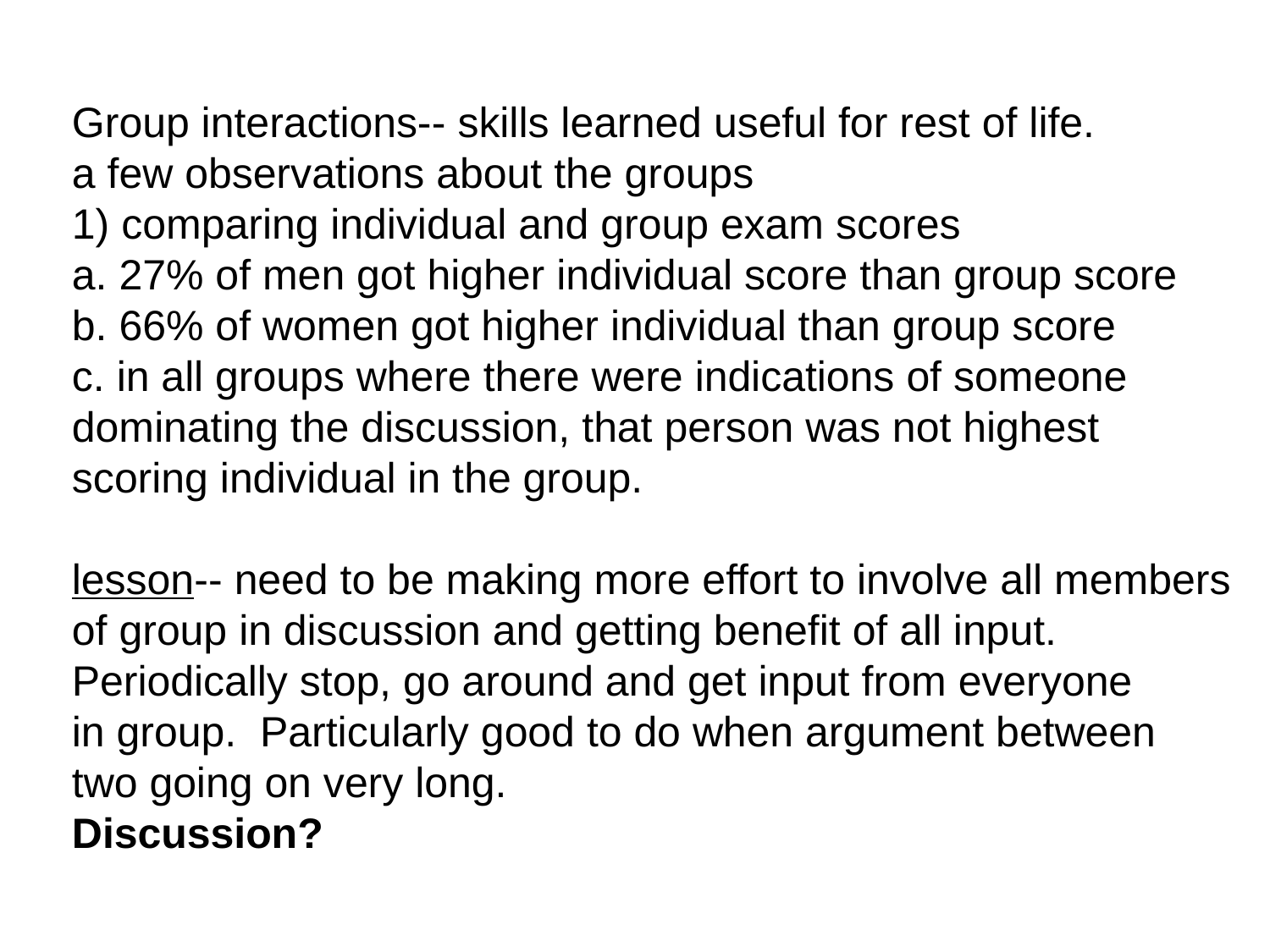

Group interactions-- skills learned useful for rest of life.
a few observations about the groups
1) comparing individual and group exam scores
a. 27% of men got higher individual score than group score
b. 66% of women got higher individual than group score
c. in all groups where there were indications of someone
dominating the discussion, that person was not highest
scoring individual in the group.

lesson-- need to be making more effort to involve all members of group in discussion and getting benefit of all input.
Periodically stop, go around and get input from everyone
in group.  Particularly good to do when argument between
two going on very long.
Discussion?